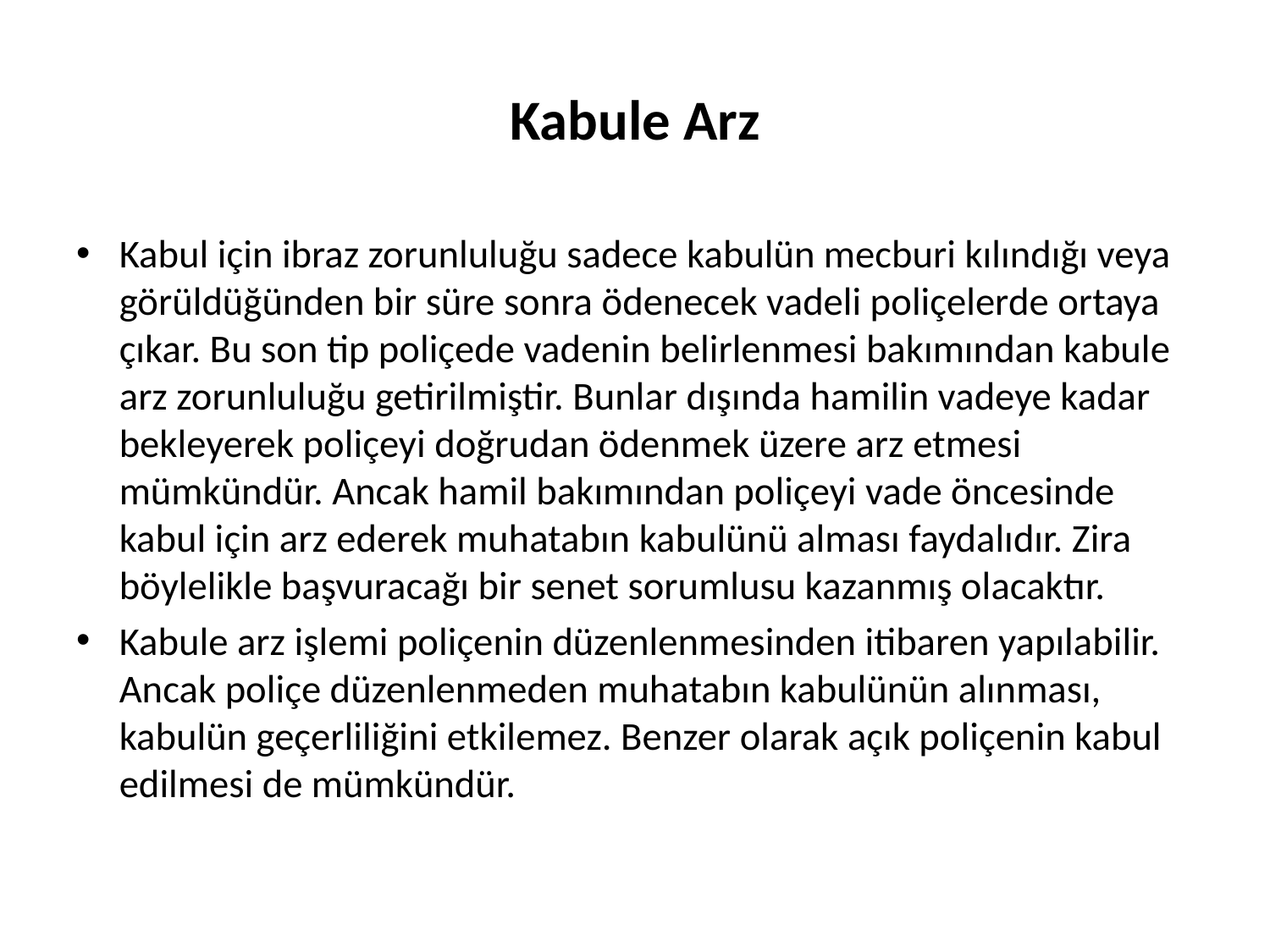

# Kabule Arz
Kabul için ibraz zorunluluğu sadece kabulün mecburi kılındığı veya görüldüğünden bir süre sonra ödenecek vadeli poliçelerde ortaya çıkar. Bu son tip poliçede vadenin belirlenmesi bakımından kabule arz zorunluluğu getirilmiştir. Bunlar dışında hamilin vadeye kadar bekleyerek poliçeyi doğrudan ödenmek üzere arz etmesi mümkündür. Ancak hamil bakımından poliçeyi vade öncesinde kabul için arz ederek muhatabın kabulünü alması faydalıdır. Zira böylelikle başvuracağı bir senet sorumlusu kazanmış olacaktır.
Kabule arz işlemi poliçenin düzenlenmesinden itibaren yapılabilir. Ancak poliçe düzenlenmeden muhatabın kabulünün alınması, kabulün geçerliliğini etkilemez. Benzer olarak açık poliçenin kabul edilmesi de mümkündür.